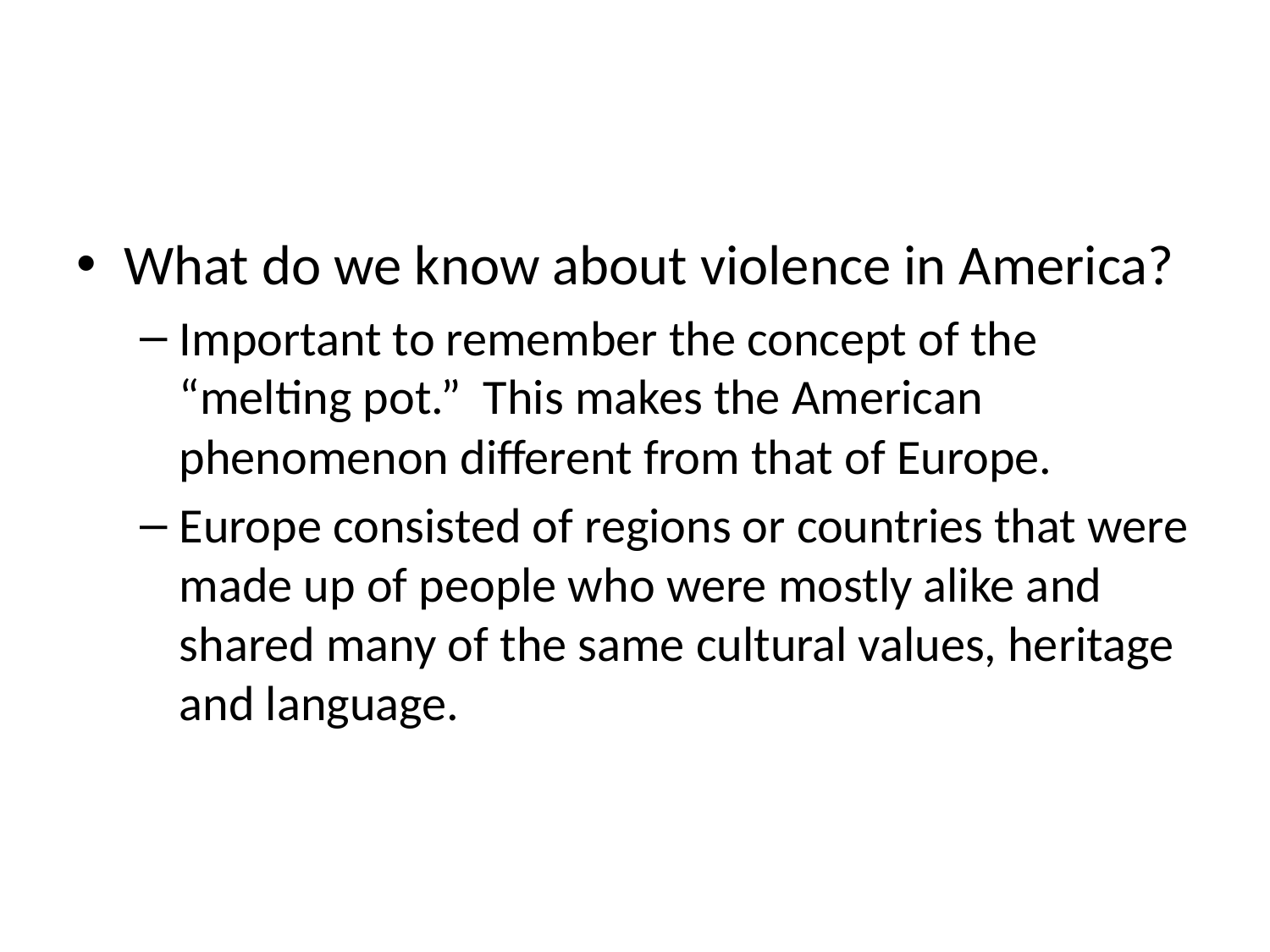

#
What do we know about violence in America?
Important to remember the concept of the “melting pot.”  This makes the American phenomenon different from that of Europe.
Europe consisted of regions or countries that were made up of people who were mostly alike and shared many of the same cultural values, heritage and language.